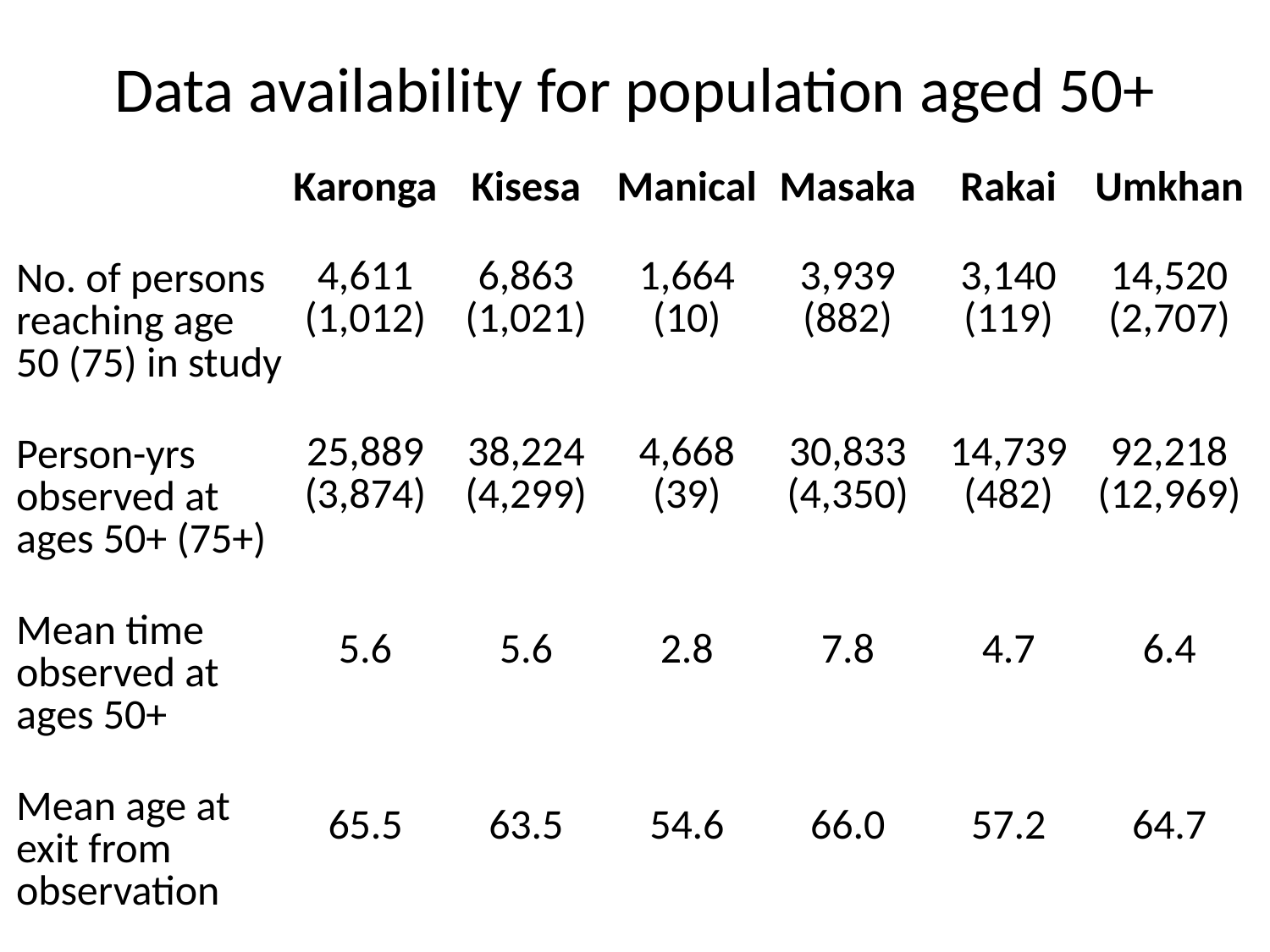

# Data availability for population aged 50+
|  | Karonga | Kisesa | Manical | Masaka | Rakai | Umkhan |
| --- | --- | --- | --- | --- | --- | --- |
| No. of persons reaching age 50 (75) in study | 4,611 (1,012) | 6,863 (1,021) | 1,664 (10) | 3,939 (882) | 3,140 (119) | 14,520 (2,707) |
| Person-yrs observed at ages 50+ (75+) | 25,889 (3,874) | 38,224 (4,299) | 4,668 (39) | 30,833 (4,350) | 14,739 (482) | 92,218 (12,969) |
| Mean time observed at ages 50+ | 5.6 | 5.6 | 2.8 | 7.8 | 4.7 | 6.4 |
| Mean age at exit from observation | 65.5 | 63.5 | 54.6 | 66.0 | 57.2 | 64.7 |